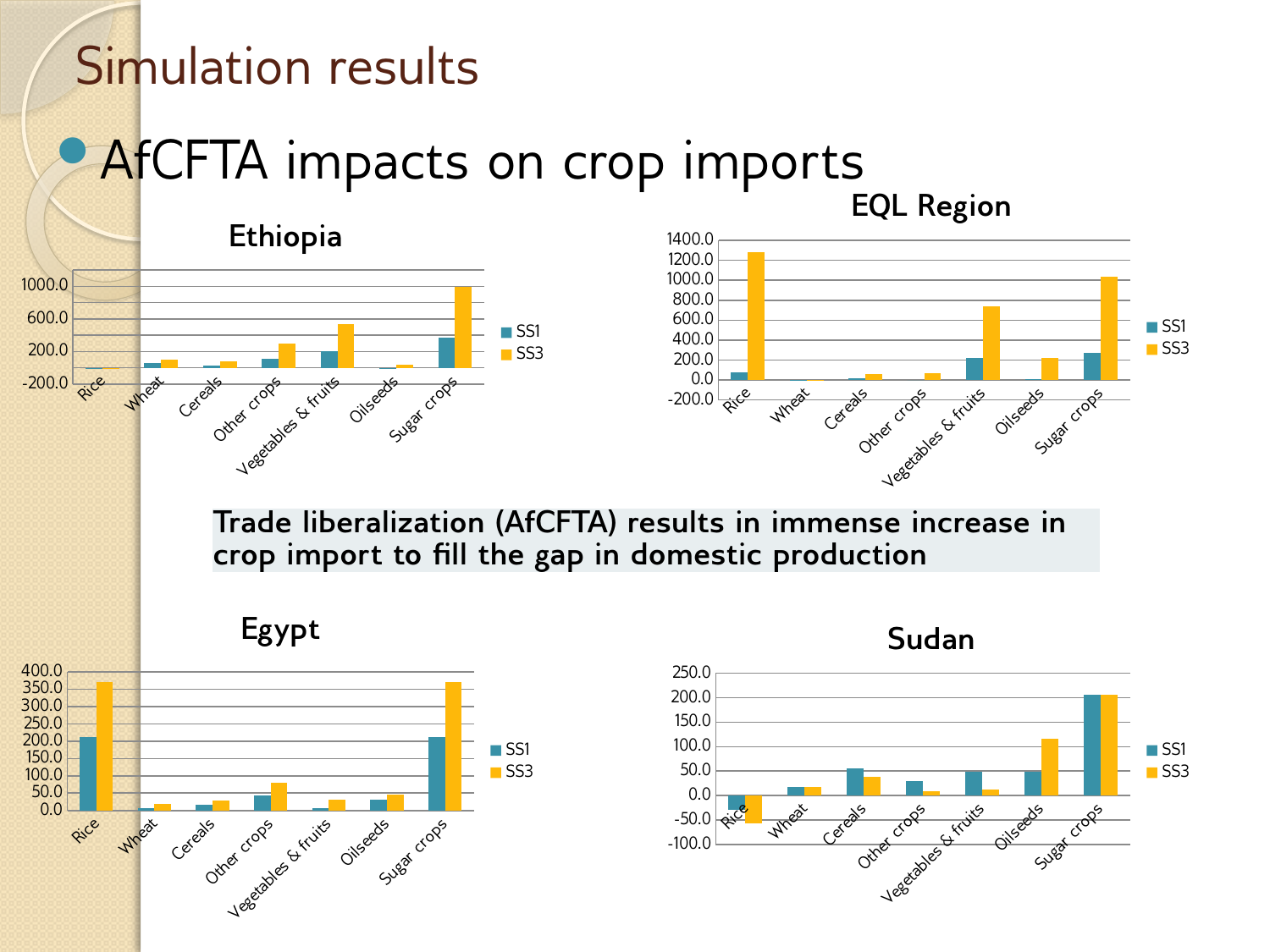

# Simulation results
AfCFTA impacts on crop imports

### Chart: EQL Region

| Category | SS1 | SS3 |
|---|---|---|
| Rice | 76.51 | 1281.52 |
| Wheat | -4.07 | 1.44 |
| Cereals | 13.5 | 62.59 |
| Other crops | -0.11 | 67.2 |
| Vegetables & fruits | 218.48 | 741.34 |
| Oilseeds | 12.08 | 224.67 |
| Sugar crops | 273.84 | 1032.3 |

### Chart: Ethiopia

| Category | SS1 | SS3 |
|---|---|---|
| Rice | -3.66 | 0.54 |
| Wheat | 60.84 | 100.54 |
| Cereals | 26.6 | 76.14 |
| Other crops | 110.45 | 295.63 |
| Vegetables & fruits | 204.14 | 531.57 |
| Oilseeds | 0.27 | 36.62 |
| Sugar crops | 369.76 | 988.38 |
| Trade liberalization (AfCFTA) results in immense increase in crop import to fill the gap in domestic production |
| --- |

### Chart: Egypt

| Category | SS1 | SS3 |
|---|---|---|
| Rice | 210.96 | 370.49 |
| Wheat | 7.13 | 19.15 |
| Cereals | 16.33 | 27.64 |
| Other crops | 42.46 | 81.05 |
| Vegetables & fruits | 7.73 | 32.19 |
| Oilseeds | 30.67 | 46.78 |
| Sugar crops | 210.96 | 370.49 |

### Chart: Sudan

| Category | SS1 | SS3 |
|---|---|---|
| Rice | -28.6 | -56.15 |
| Wheat | 17.33 | 17.68 |
| Cereals | 55.08 | 37.54 |
| Other crops | 29.82 | 8.08 |
| Vegetables & fruits | 48.56 | 11.35 |
| Oilseeds | 47.85 | 116.26 |
| Sugar crops | 206.5142857142857 | 205.94571428571427 |